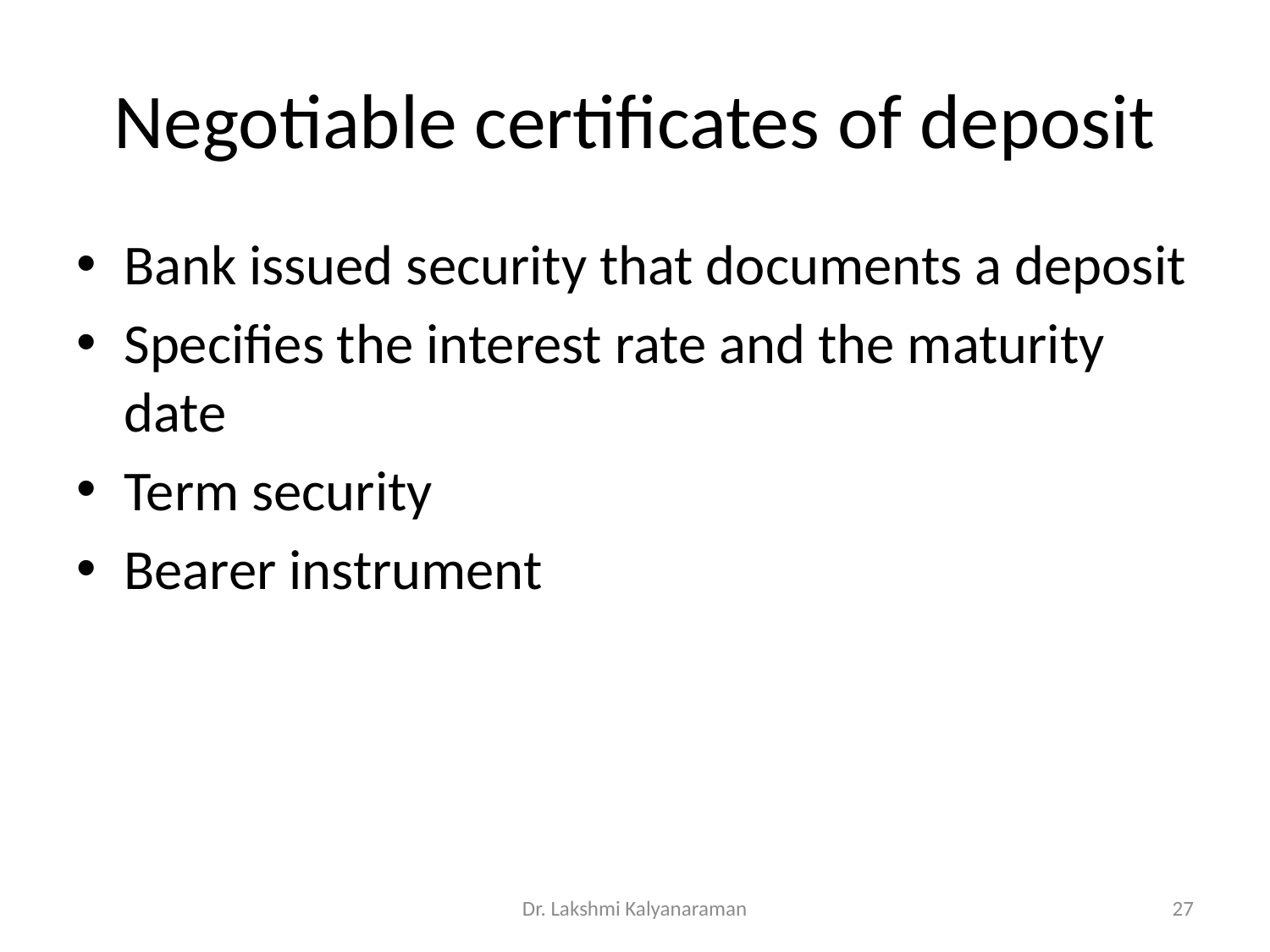

# Negotiable certificates of deposit
Bank issued security that documents a deposit
Specifies the interest rate and the maturity date
Term security
Bearer instrument

Dr. Lakshmi Kalyanaraman
27